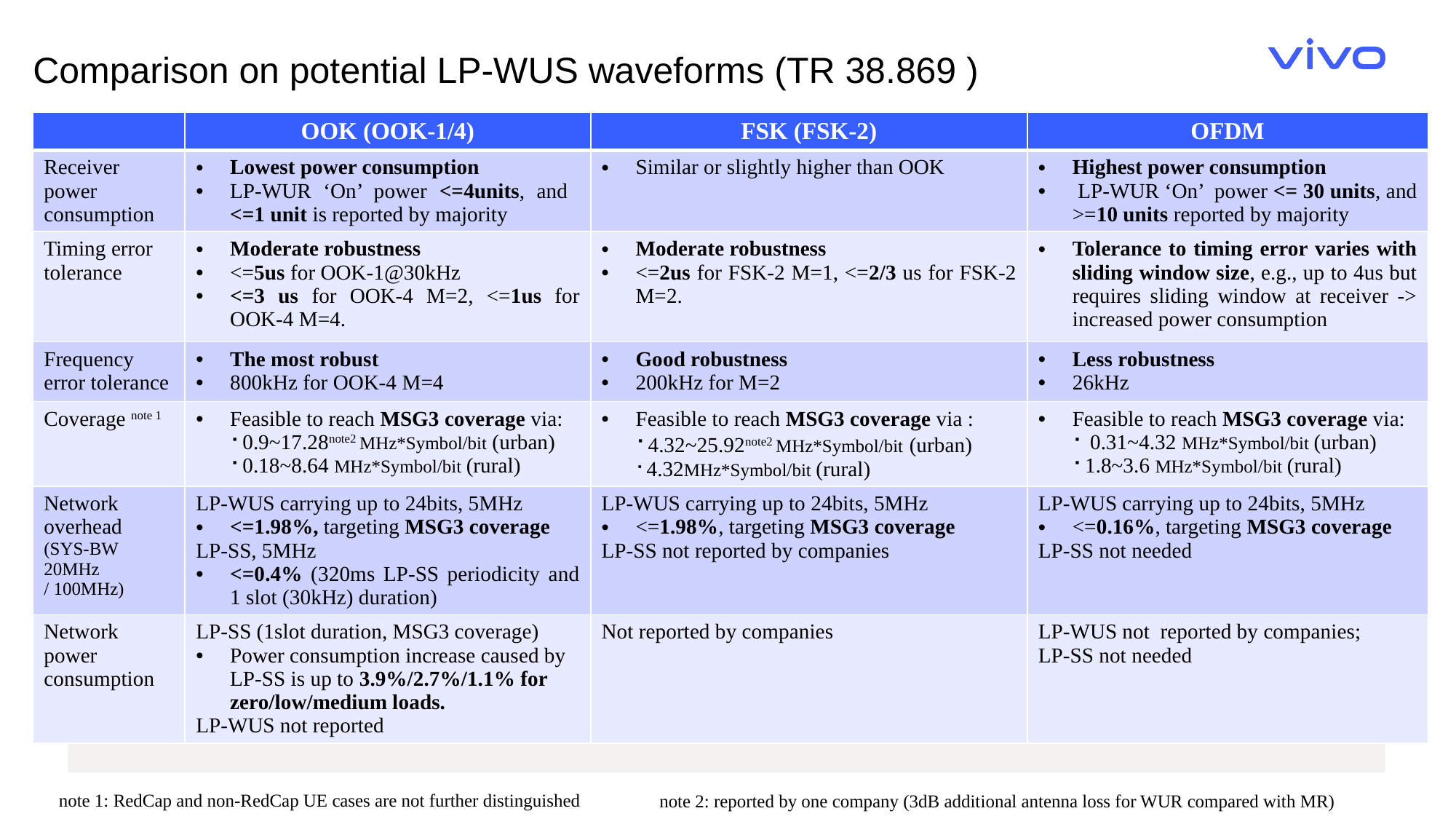

Comparison on potential LP-WUS waveforms (TR 38.869 )

|  | OOK (OOK-1/4) | FSK (FSK-2) | OFDM |
| --- | --- | --- | --- |
| Receiver power consumption | Lowest power consumption LP-WUR ‘On’ power <=4units, and <=1 unit is reported by majority | Similar or slightly higher than OOK | Highest power consumption LP-WUR ‘On’ power <= 30 units, and >=10 units reported by majority |
| Timing error tolerance | Moderate robustness <=5us for OOK-1@30kHz <=3 us for OOK-4 M=2, <=1us for OOK-4 M=4. | Moderate robustness <=2us for FSK-2 M=1, <=2/3 us for FSK-2 M=2. | Tolerance to timing error varies with sliding window size, e.g., up to 4us but requires sliding window at receiver -> increased power consumption |
| Frequency error tolerance | The most robust 800kHz for OOK-4 M=4 | Good robustness 200kHz for M=2 | Less robustness 26kHz |
| Coverage note 1 | Feasible to reach MSG3 coverage via: 0.9~17.28note2 MHz\*Symbol/bit (urban) 0.18~8.64 MHz\*Symbol/bit (rural) | Feasible to reach MSG3 coverage via : 4.32~25.92note2 MHz\*Symbol/bit (urban) 4.32MHz\*Symbol/bit (rural) | Feasible to reach MSG3 coverage via: 0.31~4.32 MHz\*Symbol/bit (urban) 1.8~3.6 MHz\*Symbol/bit (rural) |
| Network overhead (SYS-BW 20MHz / 100MHz) | LP-WUS carrying up to 24bits, 5MHz <=1.98%, targeting MSG3 coverage LP-SS, 5MHz <=0.4% (320ms LP-SS periodicity and 1 slot (30kHz) duration) | LP-WUS carrying up to 24bits, 5MHz <=1.98%, targeting MSG3 coverage LP-SS not reported by companies | LP-WUS carrying up to 24bits, 5MHz <=0.16%, targeting MSG3 coverage LP-SS not needed |
| Network power consumption | LP-SS (1slot duration, MSG3 coverage) Power consumption increase caused by LP-SS is up to 3.9%/2.7%/1.1% for zero/low/medium loads. LP-WUS not reported | Not reported by companies | LP-WUS not reported by companies; LP-SS not needed |

note 1: RedCap and non-RedCap UE cases are not further distinguished
note 2: reported by one company (3dB additional antenna loss for WUR compared with MR)